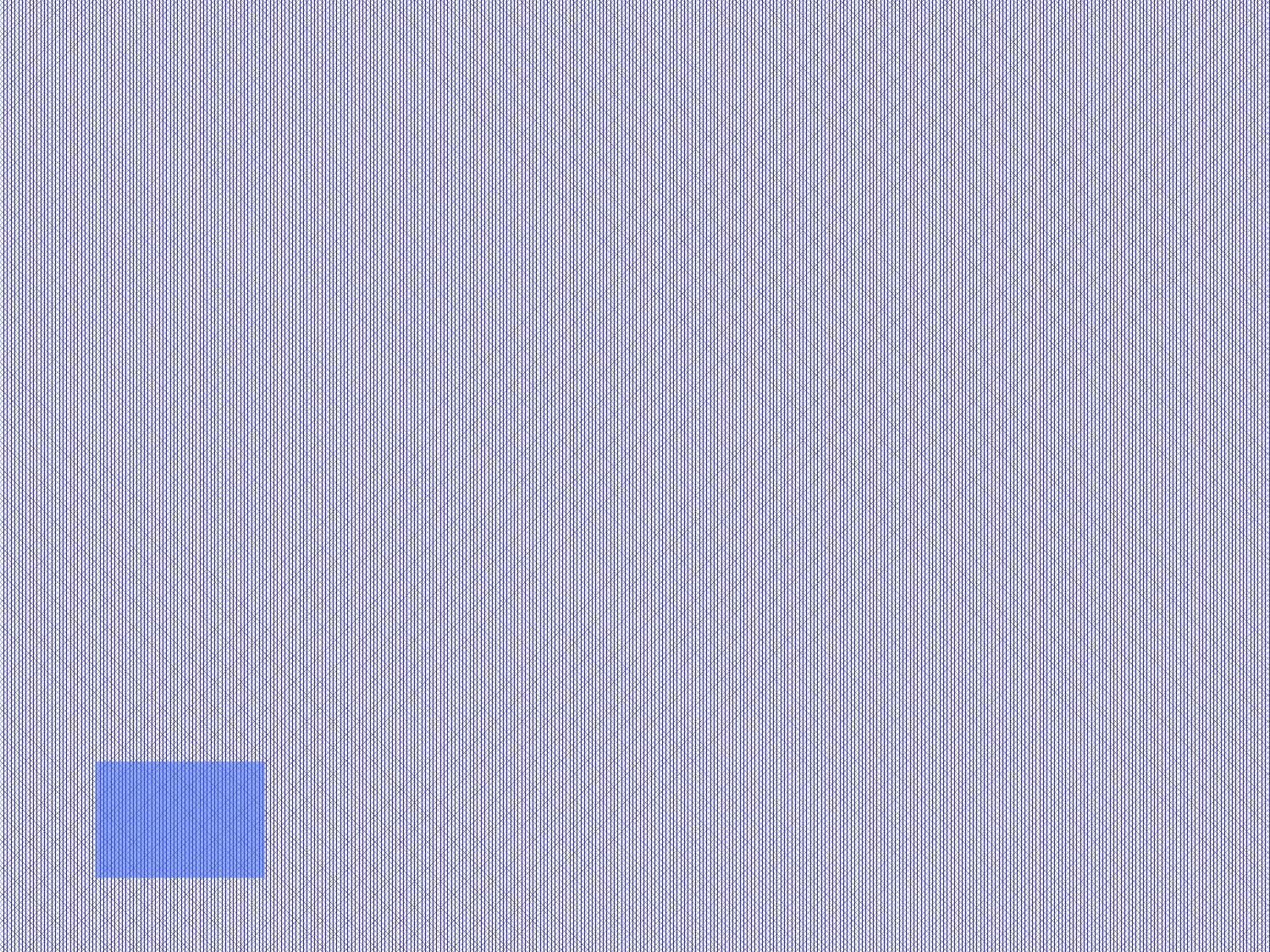

This is what you do
when you get
chemicals in your eyes